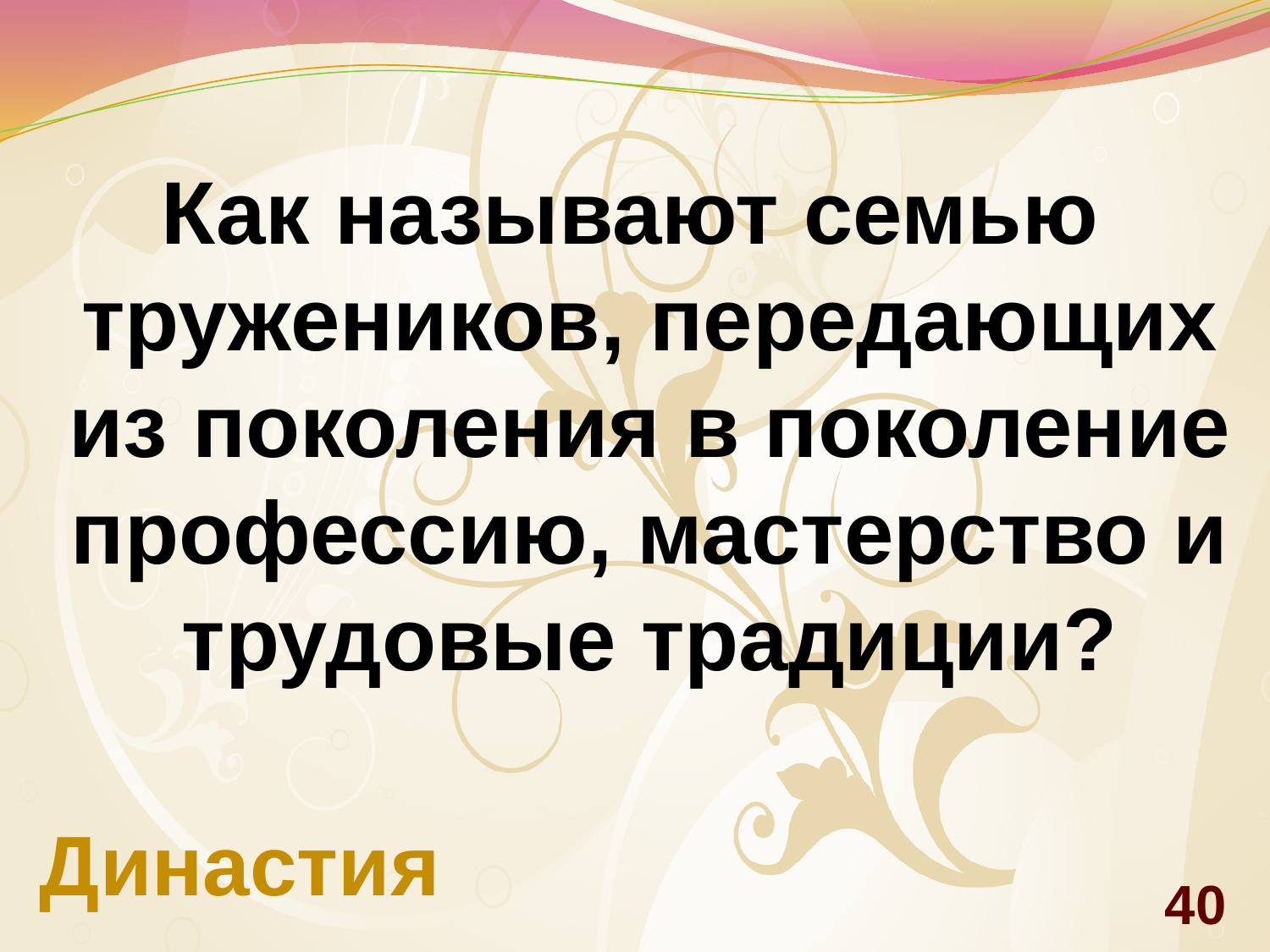

Как называют семью тружеников, передающих из поколения в поколение профессию, мастерство и трудовые традиции?
# Династия
40